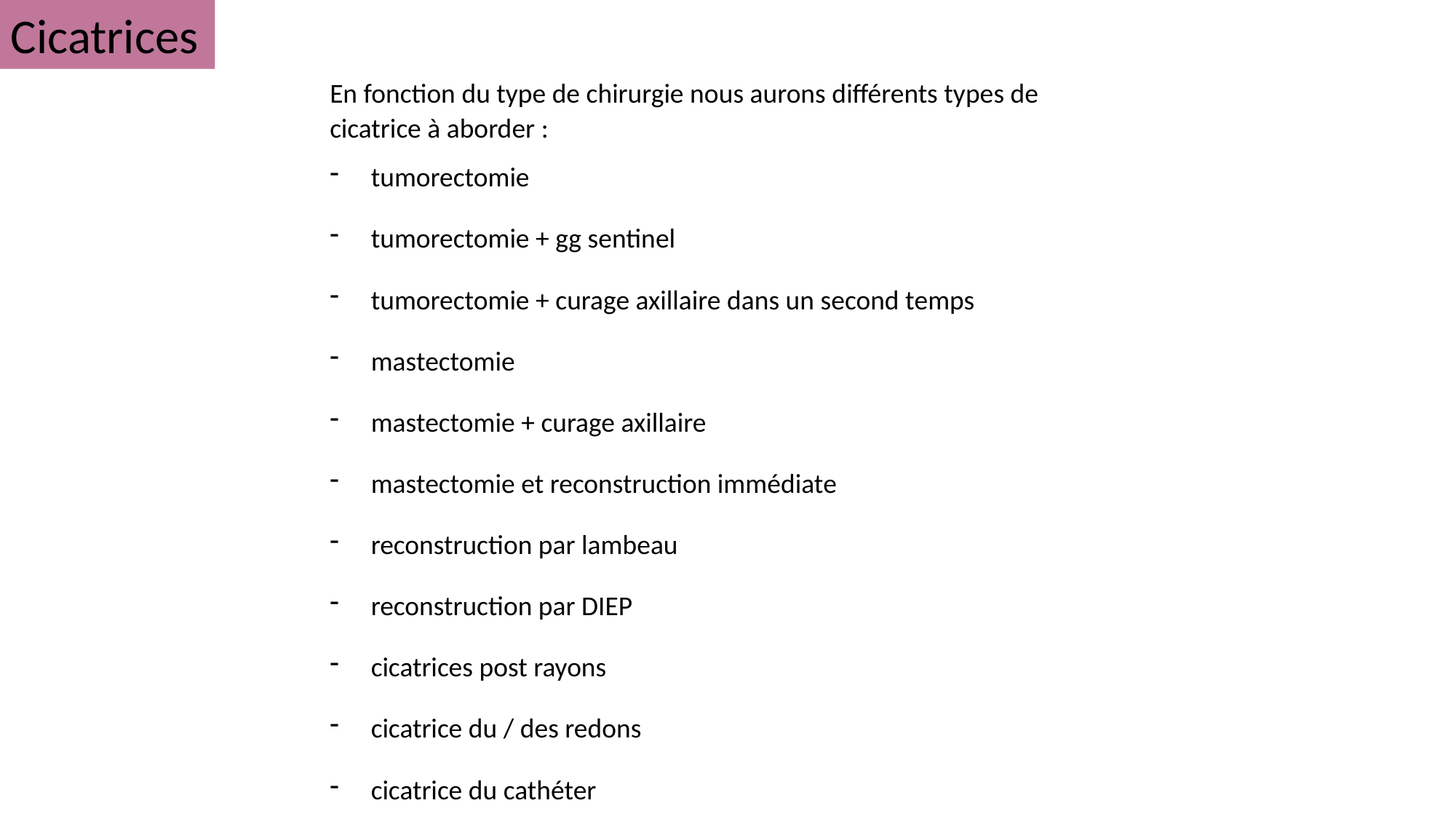

Cicatrices

En fonction du type de chirurgie nous aurons différents types de cicatrice à aborder :
tumorectomie
tumorectomie + gg sentinel
tumorectomie + curage axillaire dans un second temps
mastectomie
mastectomie + curage axillaire
mastectomie et reconstruction immédiate
reconstruction par lambeau
reconstruction par DIEP
cicatrices post rayons
cicatrice du / des redons
cicatrice du cathéter